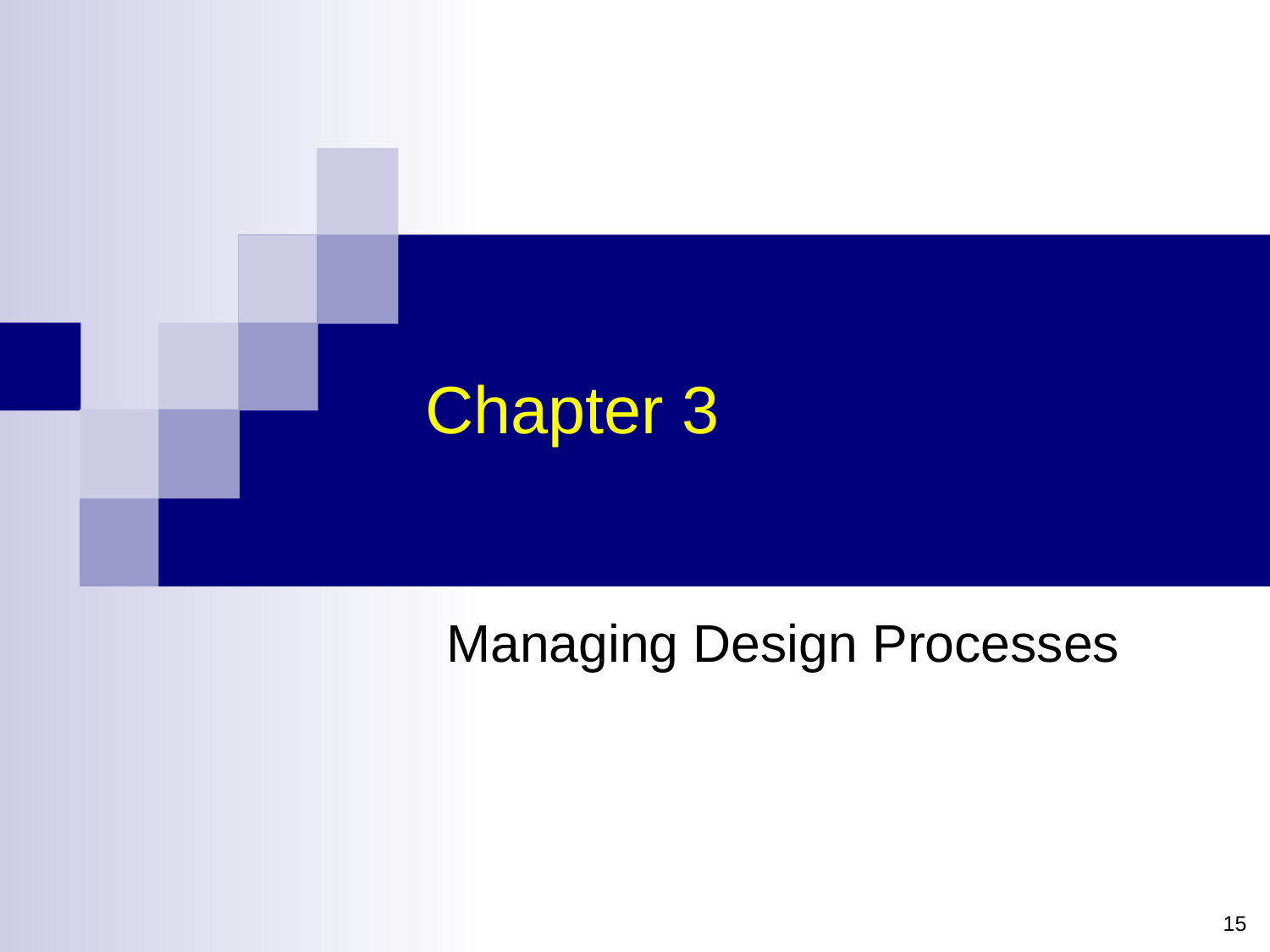

# Chapter 3
Managing Design Processes
15